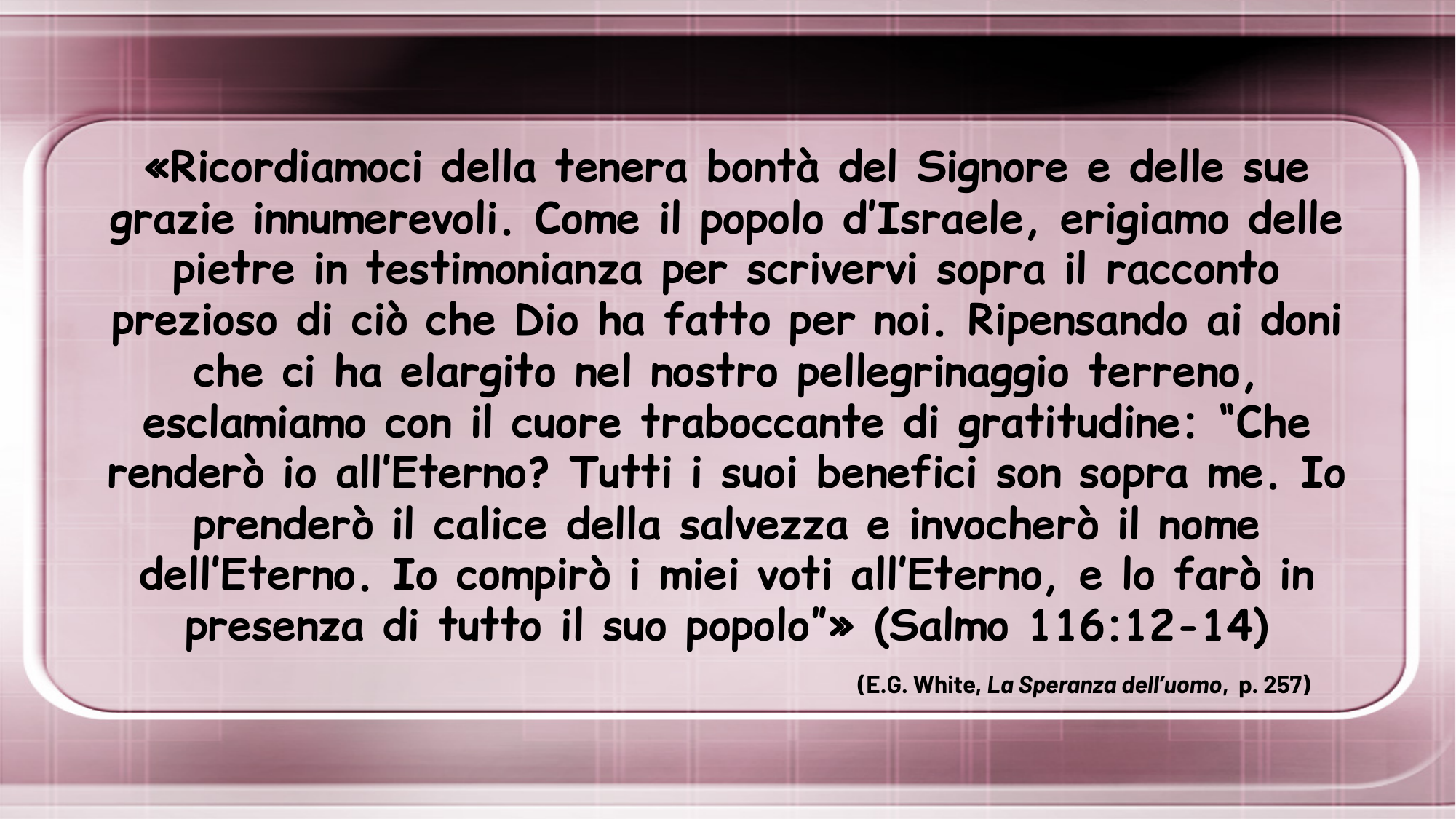

«Ricordiamoci della tenera bontà del Signore e delle sue grazie innumerevoli. Come il popolo d’Israele, erigiamo delle pietre in testimonianza per scrivervi sopra il racconto prezioso di ciò che Dio ha fatto per noi. Ripensando ai doni che ci ha elargito nel nostro pellegrinaggio terreno, esclamiamo con il cuore traboccante di gratitudine: “Che renderò io all’Eterno? Tutti i suoi benefici son sopra me. Io prenderò il calice della salvezza e invocherò il nome dell’Eterno. Io compirò i miei voti all’Eterno, e lo farò in presenza di tutto il suo popolo”» (Salmo 116:12-14)
(E.G. White, La Speranza dell’uomo,  p. 257)